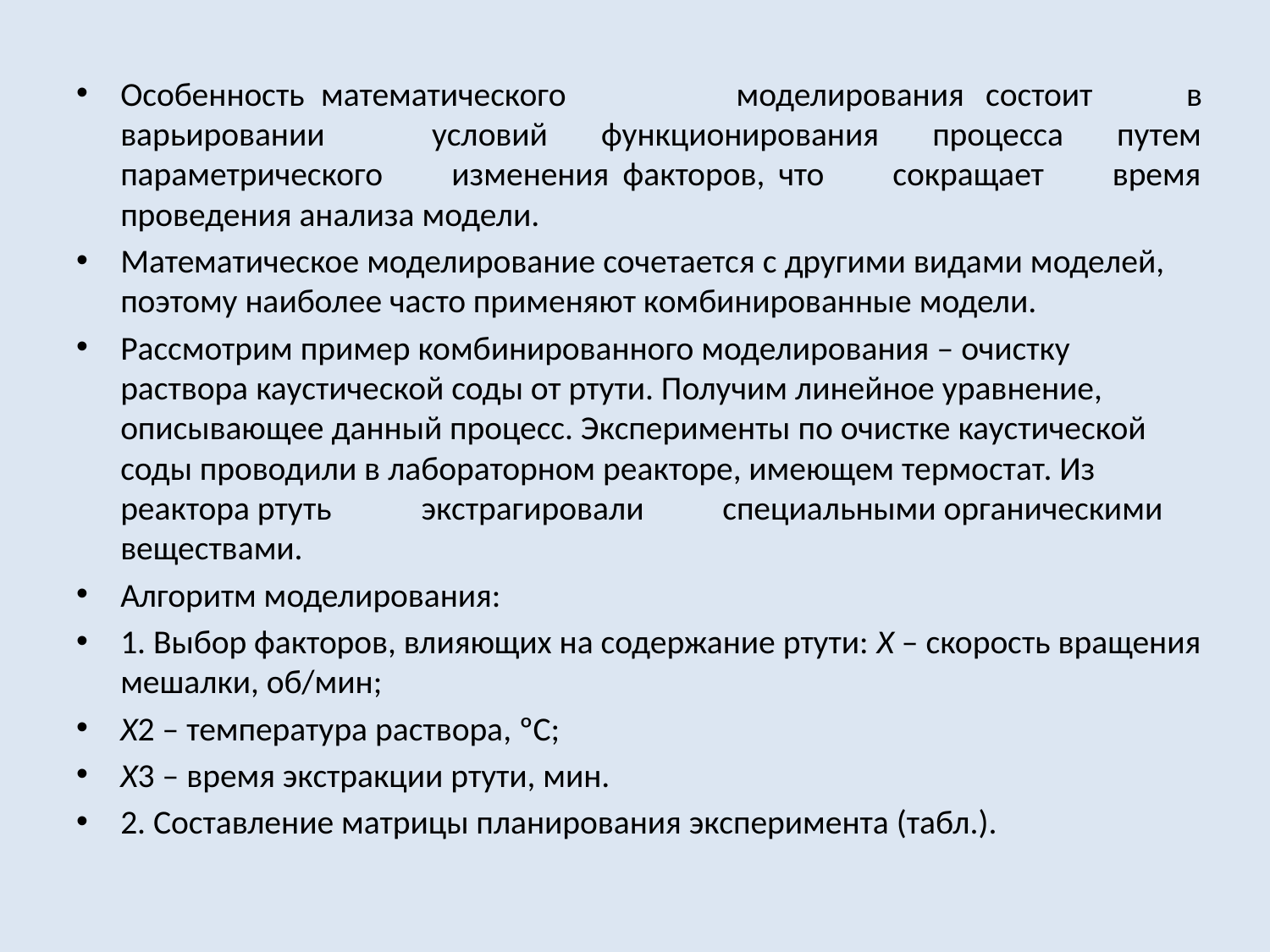

Особенность	математического моделирования	состоит	в варьировании  условий функционирования процесса путем параметрического     изменения факторов, что     сокращает     время проведения анализа модели.
Математическое моделирование сочетается с другими видами моделей, поэтому наиболее часто применяют комбинированные модели.
Рассмотрим пример комбинированного моделирования – очистку раствора каустической соды от ртути. Получим линейное уравнение, описывающее данный процесс. Эксперименты по очистке каустической соды проводили в лабораторном реакторе, имеющем термостат. Из реактора ртуть	экстрагировали	специальными органическими веществами.
Алгоритм моделирования:
1. Выбор факторов, влияющих на содержание ртути: X – скорость вращения мешалки, об/мин;
X2 – температура раствора, ºС;
X3 – время экстракции ртути, мин.
2. Составление матрицы планирования эксперимента (табл.).